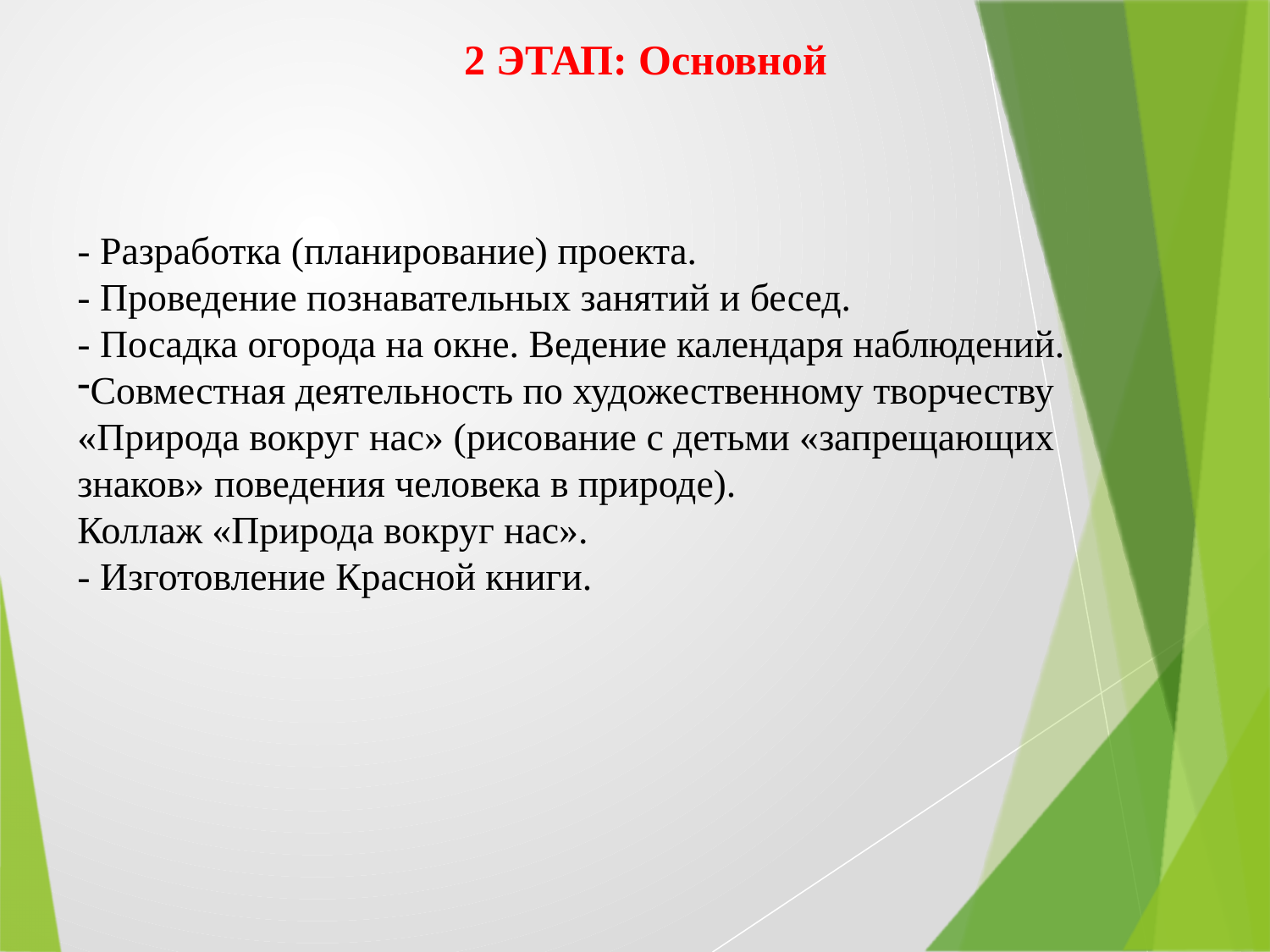

2 ЭТАП: Основной
- Разработка (планирование) проекта.
- Проведение познавательных занятий и бесед.
- Посадка огорода на окне. Ведение календаря наблюдений.
Совместная деятельность по художественному творчеству «Природа вокруг нас» (рисование с детьми «запрещающих знаков» поведения человека в природе).
Коллаж «Природа вокруг нас».
- Изготовление Красной книги.